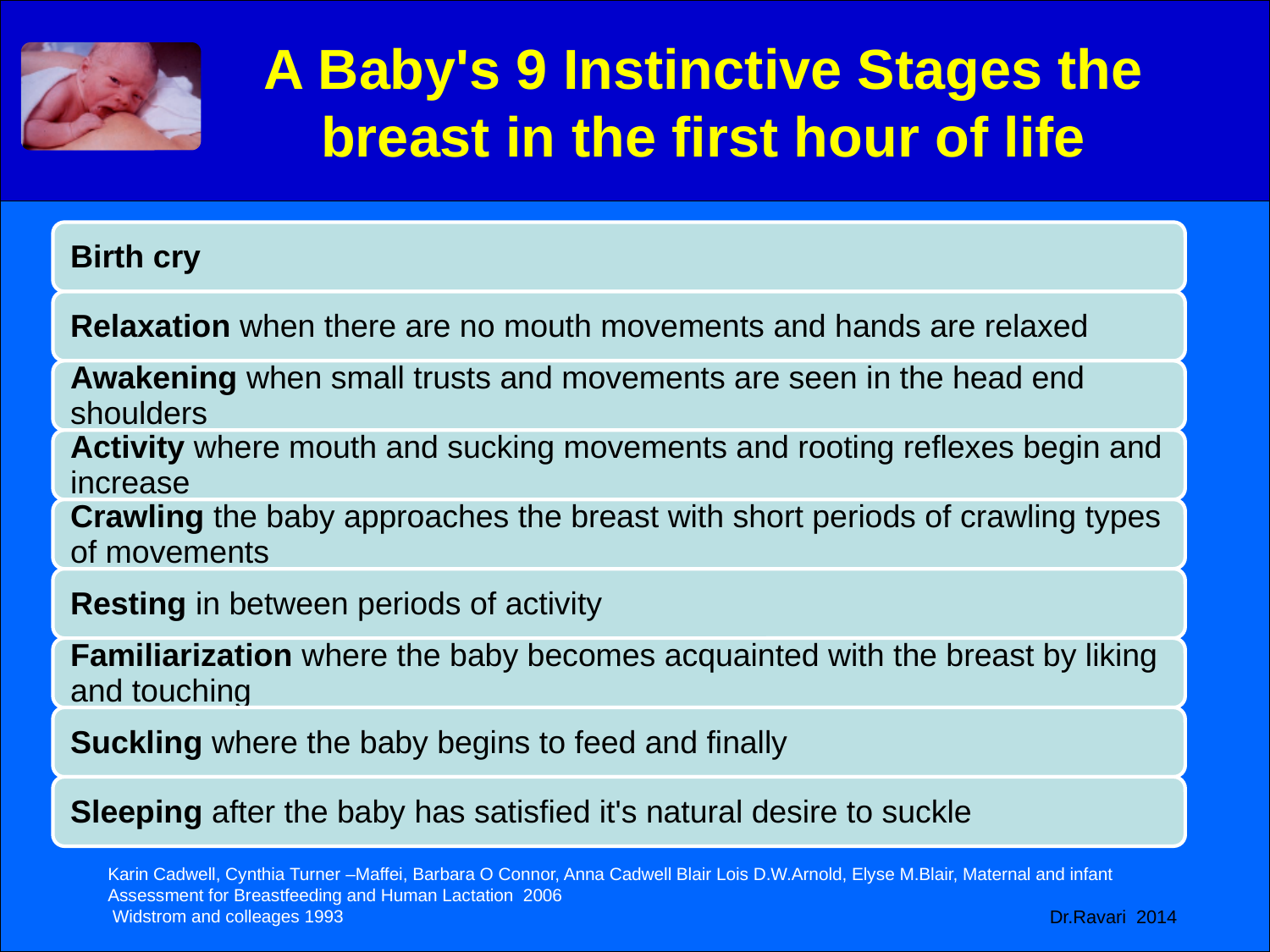

# A Baby's 9 Instinctive Stages the breast in the first hour of life
Birth cry
Relaxation when there are no mouth movements and hands are relaxed
Awakening when small trusts and movements are seen in the head end shoulders
Activity where mouth and sucking movements and rooting reflexes begin and increase
Crawling the baby approaches the breast with short periods of crawling types of movements
Resting in between periods of activity
Familiarization where the baby becomes acquainted with the breast by liking and touching
Suckling where the baby begins to feed and finally
Sleeping after the baby has satisfied it's natural desire to suckle

Karin Cadwell, Cynthia Turner –Maffei, Barbara O Connor, Anna Cadwell Blair Lois D.W.Arnold, Elyse M.Blair, Maternal and infant Assessment for Breastfeeding and Human Lactation  2006
Widstrom and colleages 1993